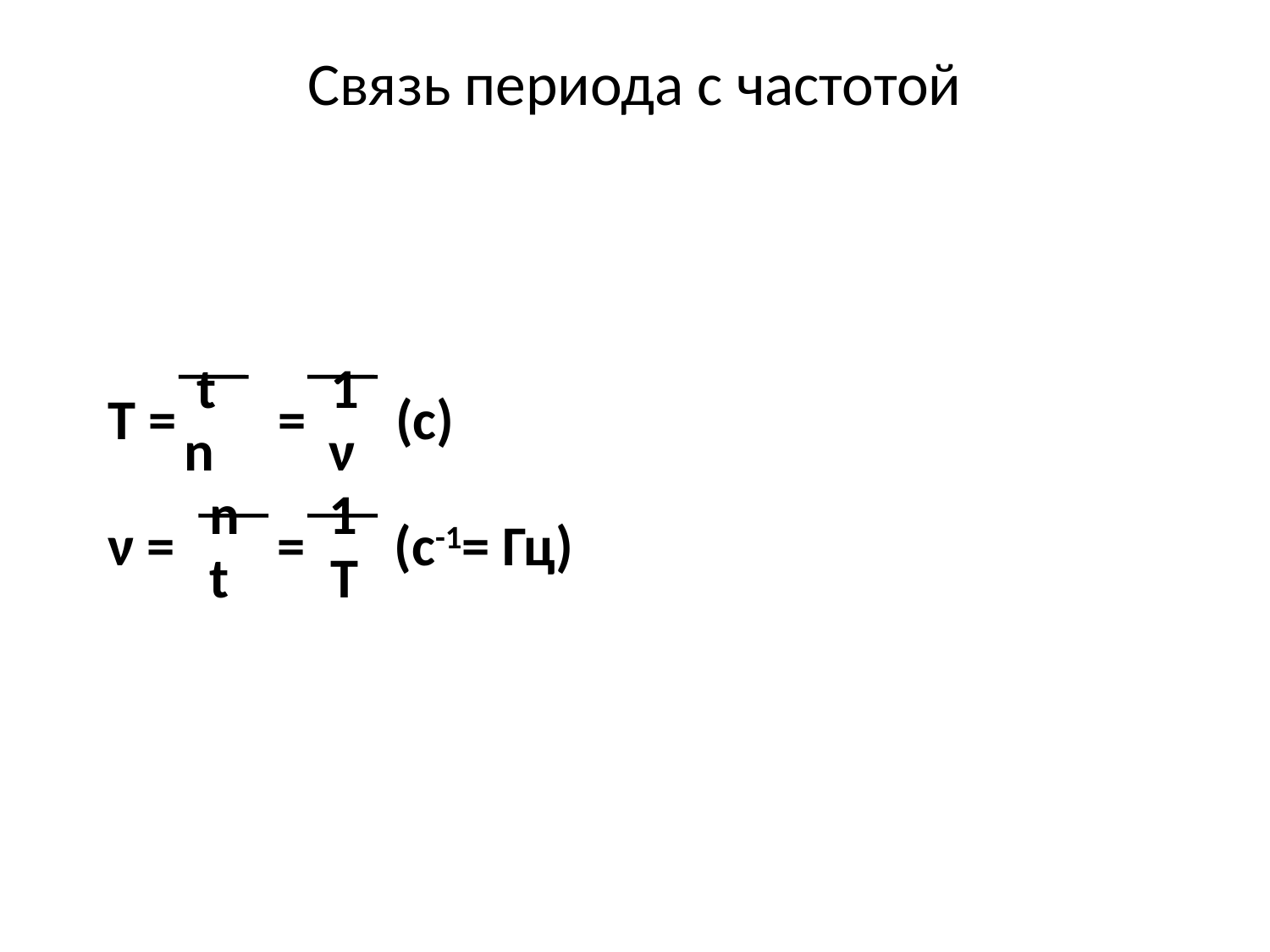

# Связь периода с частотой

       t         1
T =        =       (с)
      n         ν

        n       1
ν =        =       (с-1= Гц)
        t        T